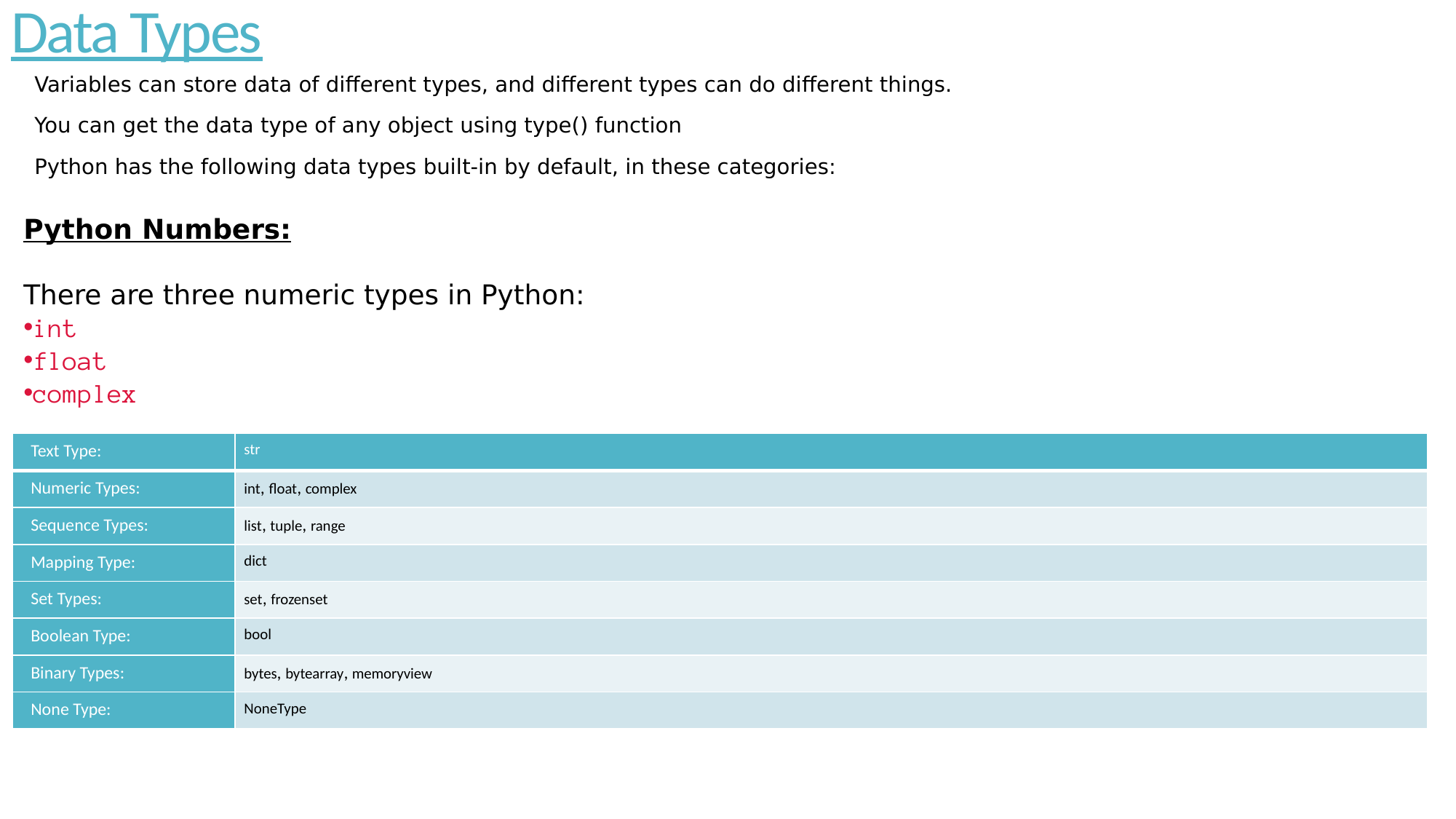

# Data Types
Variables can store data of different types, and different types can do different things.
You can get the data type of any object using type() function
Python has the following data types built-in by default, in these categories:

Python Numbers:

There are three numeric types in Python:
int
float
complex

| Text Type: | str |
| --- | --- |
| Numeric Types: | int, float, complex |
| Sequence Types: | list, tuple, range |
| Mapping Type: | dict |
| Set Types: | set, frozenset |
| Boolean Type: | bool |
| Binary Types: | bytes, bytearray, memoryview |
| None Type: | NoneType |